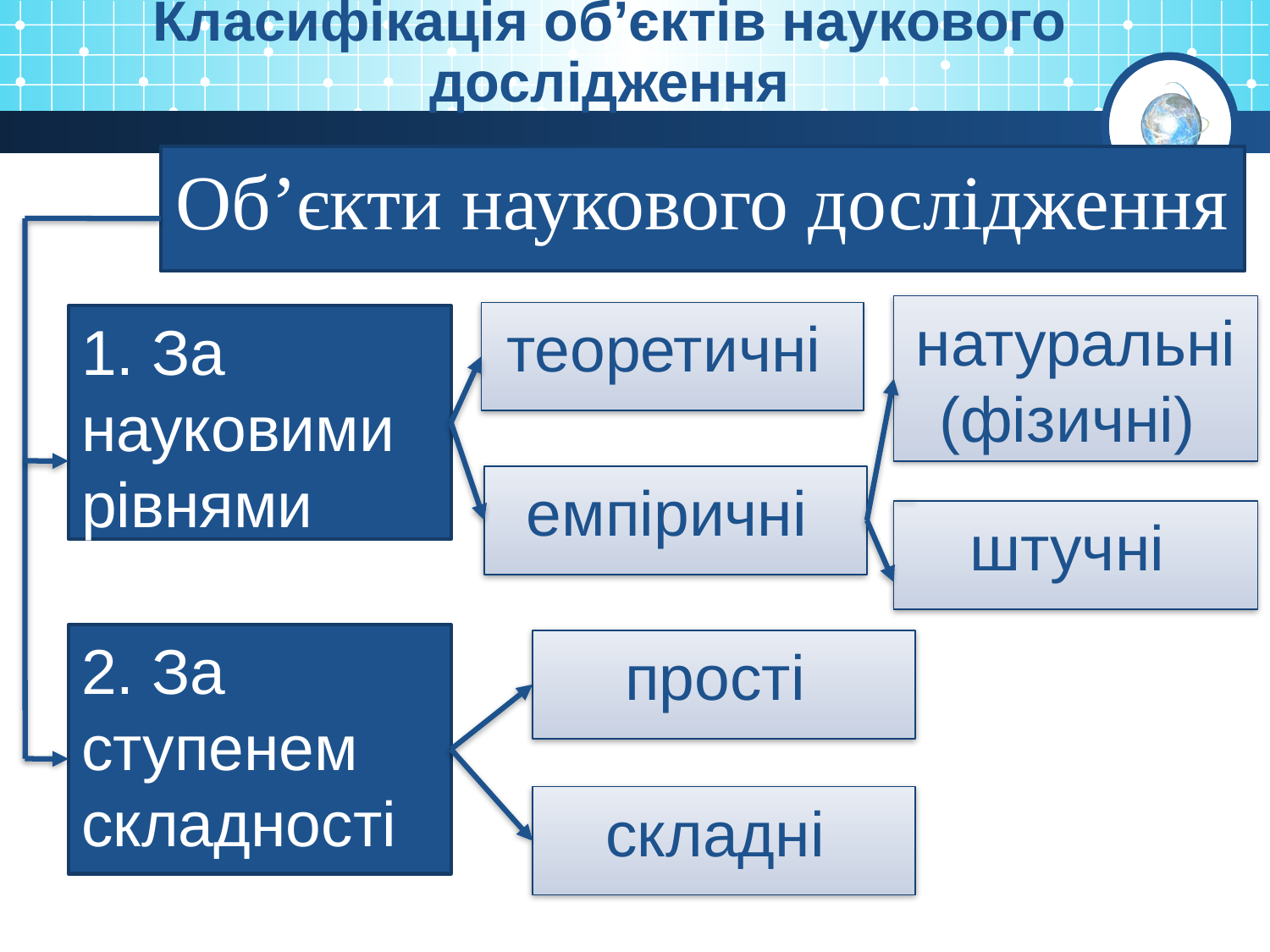

Класифікація об’єктів наукового дослідження
Об’єкти наукового дослідження

натуральні (фізичні)

1. За науковими рівнями

штучні

2. За ступенем складності
прості
складні

теоретичні
емпіричні